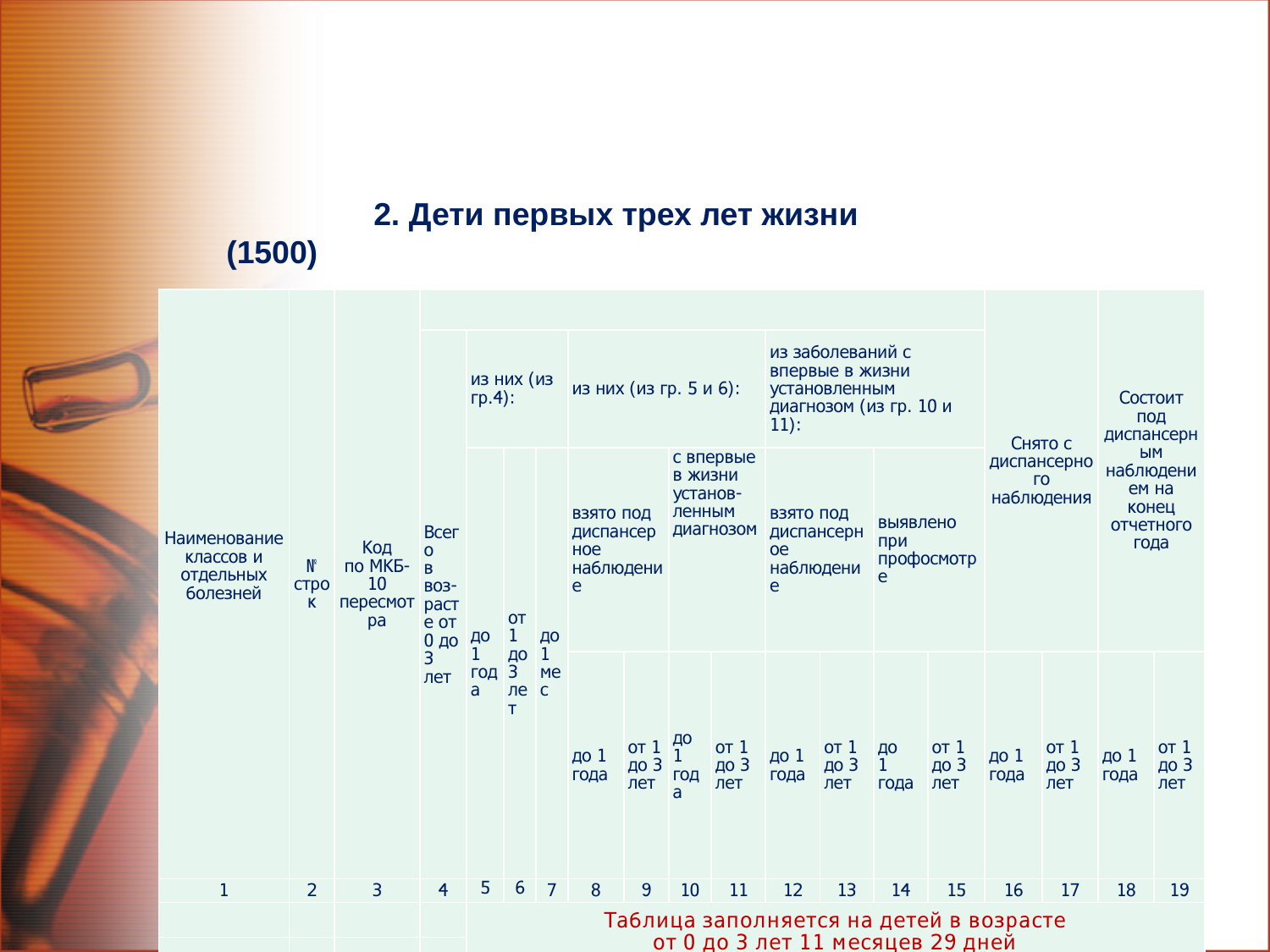

2. Дети первых трех лет жизни
 (1500)

| Наименование классов и отдельных болезней | № строк | Код по МКБ-10 пересмотра |  |  |  |  |  |  |  |  |  |  |  |  | Снято с диспансерного наблюдения |  | Состоит под диспансерным наблюдением на конец отчетного года |  |
| --- | --- | --- | --- | --- | --- | --- | --- | --- | --- | --- | --- | --- | --- | --- | --- | --- | --- | --- |
|  |  |  | Всего в воз-расте от 0 до 3 лет | из них (из гр.4): |  |  | из них (из гр. 5 и 6): |  |  |  | из заболеваний с впервые в жизни установленным диагнозом (из гр. 10 и 11): |  |  |  |  |  |  |  |
|  |  |  |  | до 1 года | от 1 до 3 лет | до 1 мес | взято под диспансерное наблюдение |  | с впервые в жизни установ- ленным диагнозом |  | взято под диспансерное наблюдение |  | выявлено при профосмотре |  |  |  |  |  |
|  |  |  |  |  |  |  | до 1 года | от 1 до 3 лет | до 1 года | от 1 до 3 лет | до 1 года | от 1 до 3 лет | до 1 года | от 1 до 3 лет | до 1 года | от 1 до 3 лет | до 1 года | от 1 до 3 лет |
| 1 | 2 | 3 | 4 | 5 | 6 | 7 | 8 | 9 | 10 | 11 | 12 | 13 | 14 | 15 | 16 | 17 | 18 | 19 |
|  |  |  |  | Таблица заполняется на детей в возрасте от 0 до 3 лет 11 месяцев 29 дней |  |  |  |  |  |  |  |  |  |  |  |  |  |  |
|  |  |  |  |  |  |  |  |  |  |  |  |  |  |  |  |  |  |  |
|  |  |  |  |  |  |  |  |  |  |  |  |  |  |  |  |  |  |  |